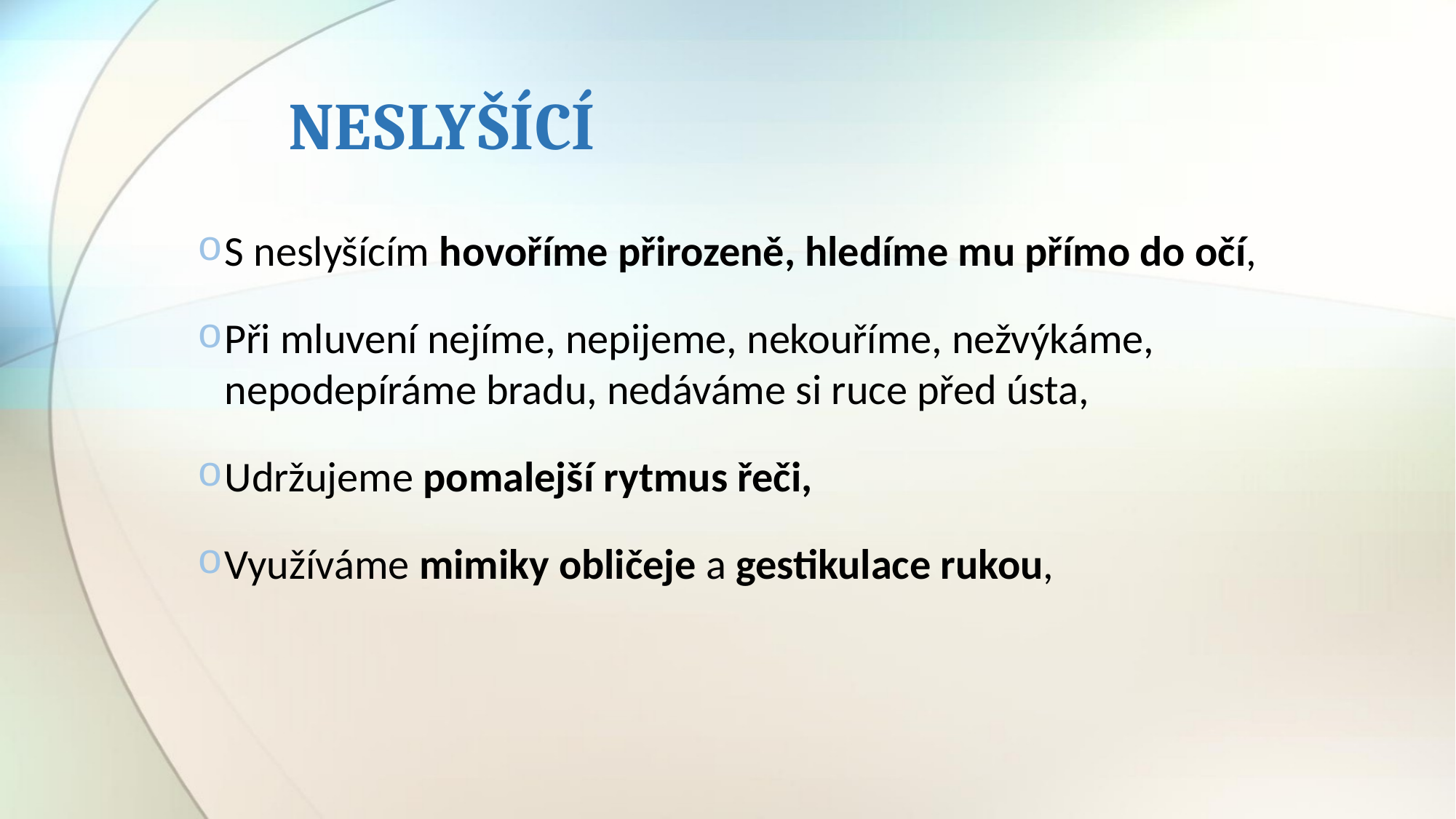

# NESLYŠÍCÍ
S neslyšícím hovoříme přirozeně, hledíme mu přímo do očí,
Při mluvení nejíme, nepijeme, nekouříme, nežvýkáme, nepodepíráme bradu, nedáváme si ruce před ústa,
Udržujeme pomalejší rytmus řeči,
Využíváme mimiky obličeje a gestikulace rukou,